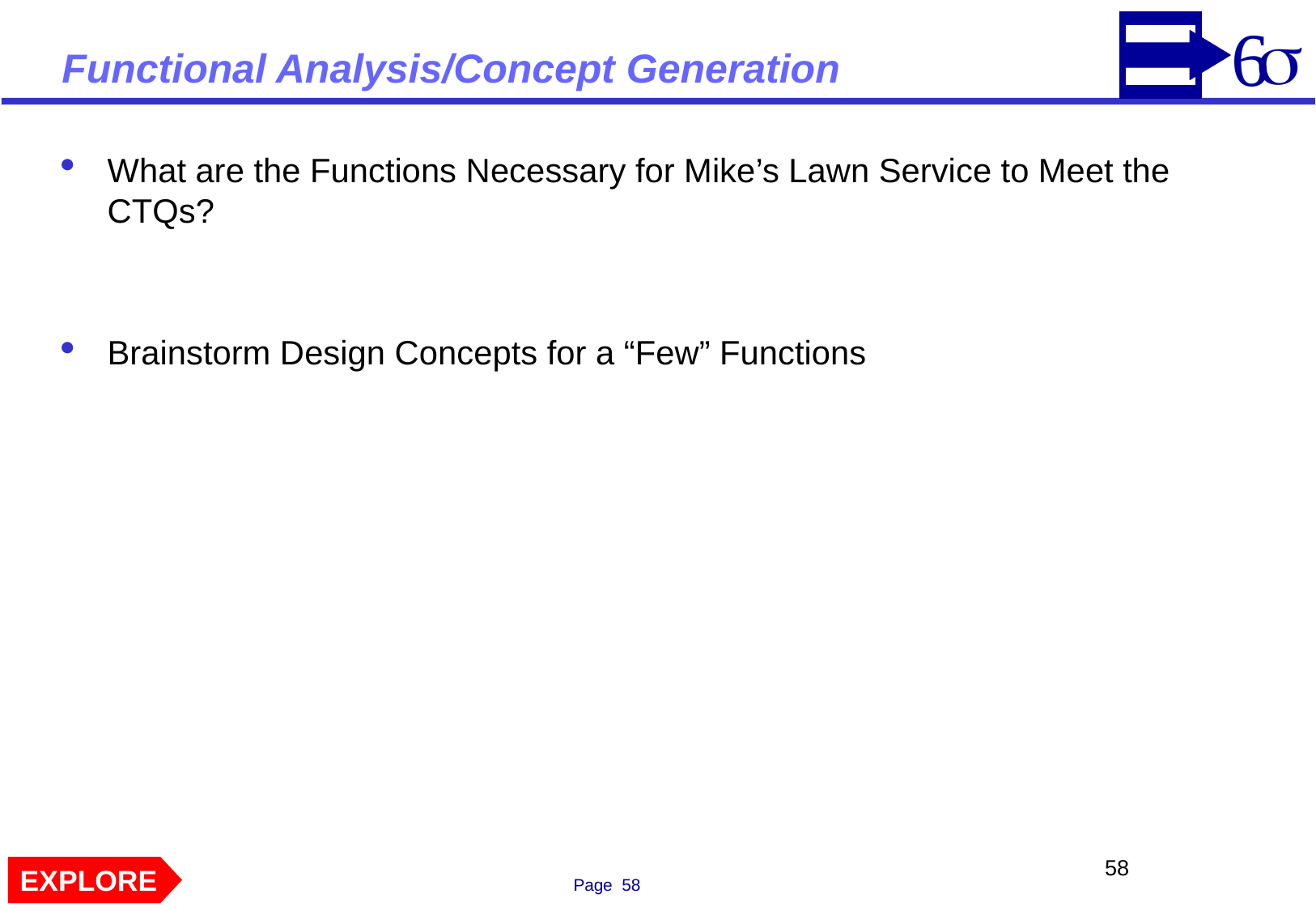

# Functional Analysis/Concept Generation
What are the Functions Necessary for Mike’s Lawn Service to Meet the CTQs?

Brainstorm Design Concepts for a “Few” Functions
EXPLORE